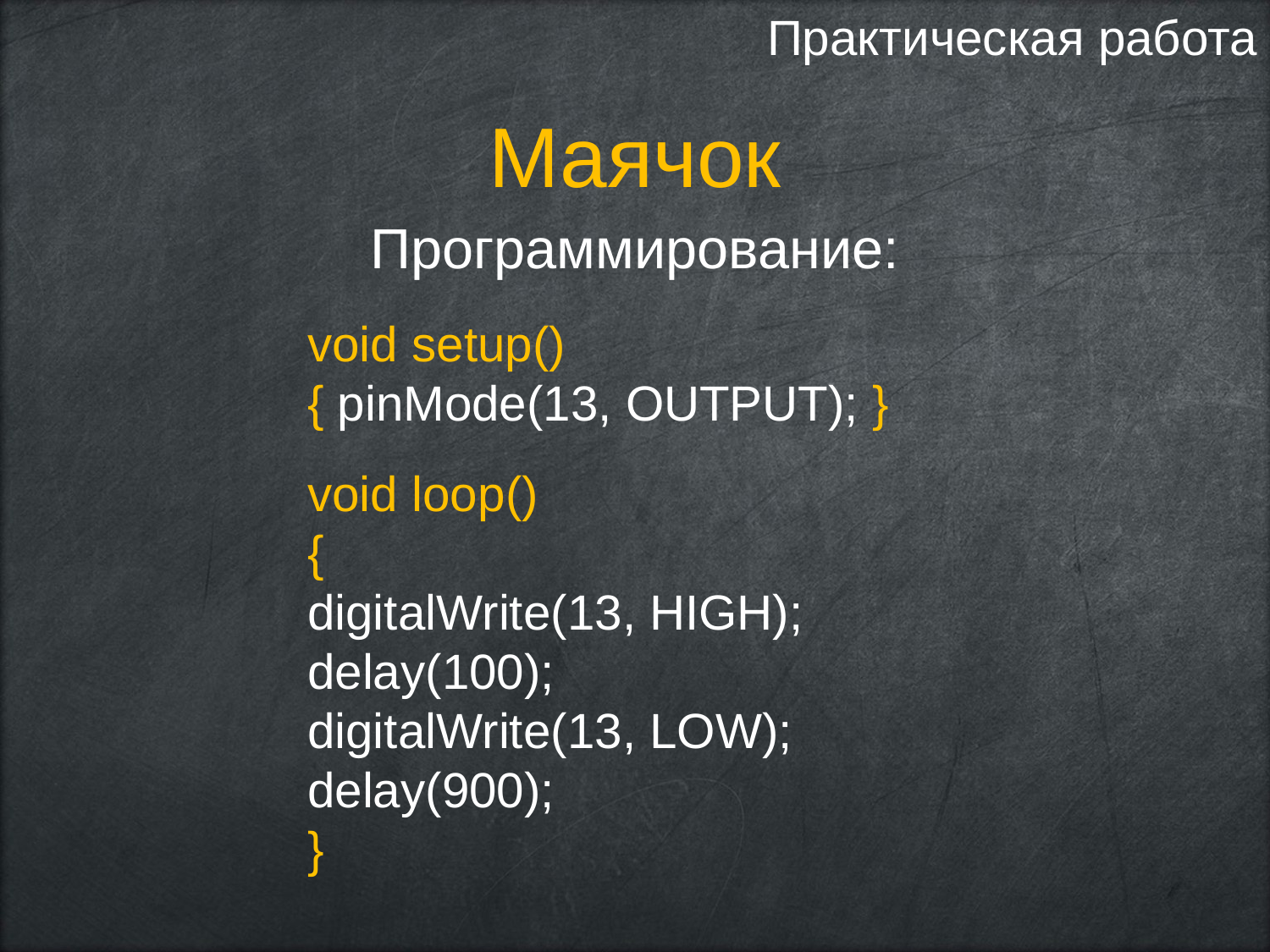

Практическая работа
Маячок
Программирование:
void setup()
{ pinMode(13, OUTPUT); }
void loop()
{
digitalWrite(13, HIGH);
delay(100);
digitalWrite(13, LOW);
delay(900);
}